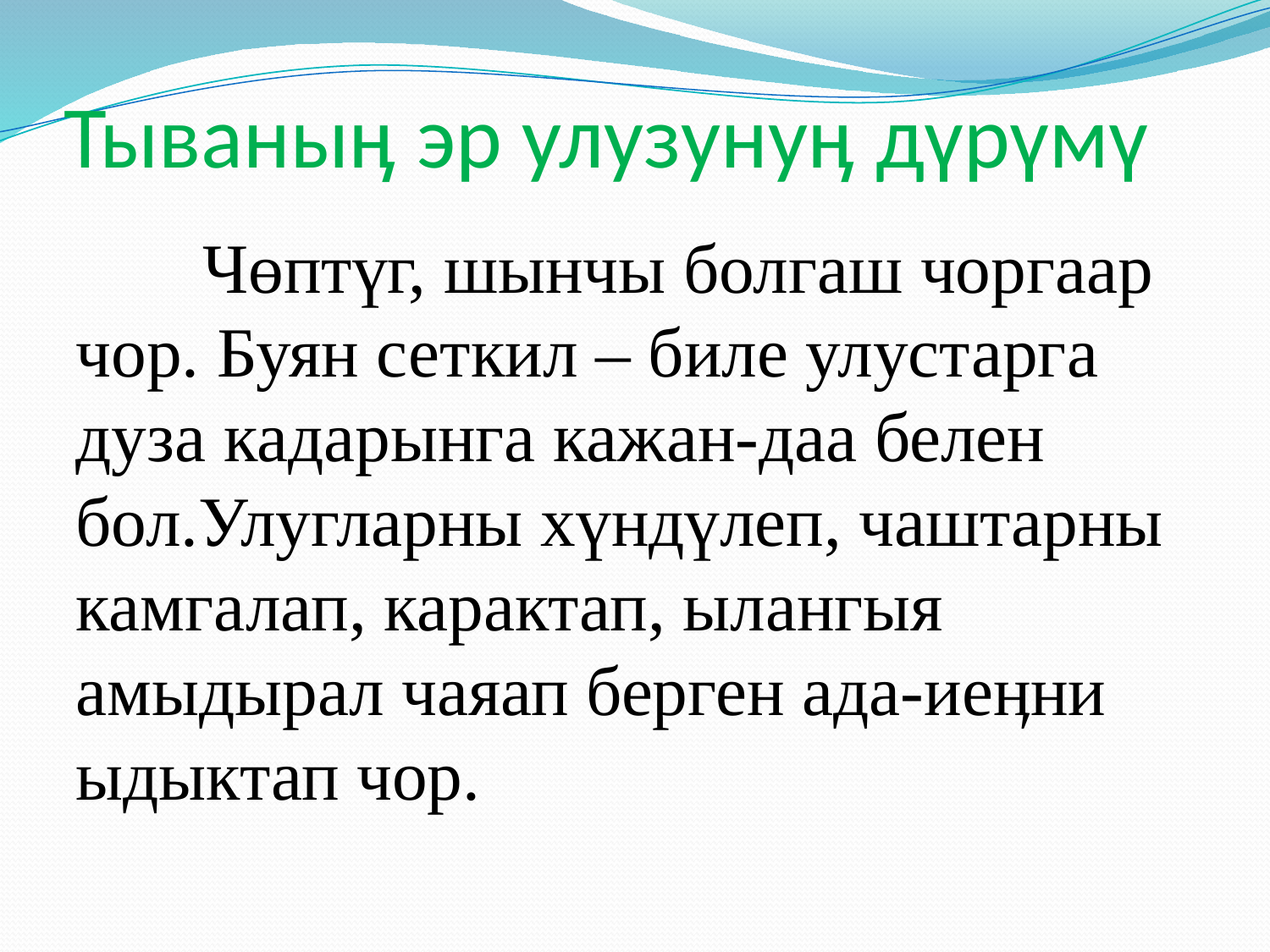

# Тываныӊ эр улузунуӊ дүрүмү
	Чөптүг, шынчы болгаш чоргаар чор. Буян сеткил – биле улустарга дуза кадарынга кажан-даа белен бол.Улугларны хүндүлеп, чаштарны камгалап, карактап, ылангыя амыдырал чаяап берген ада-иеӊни ыдыктап чор.